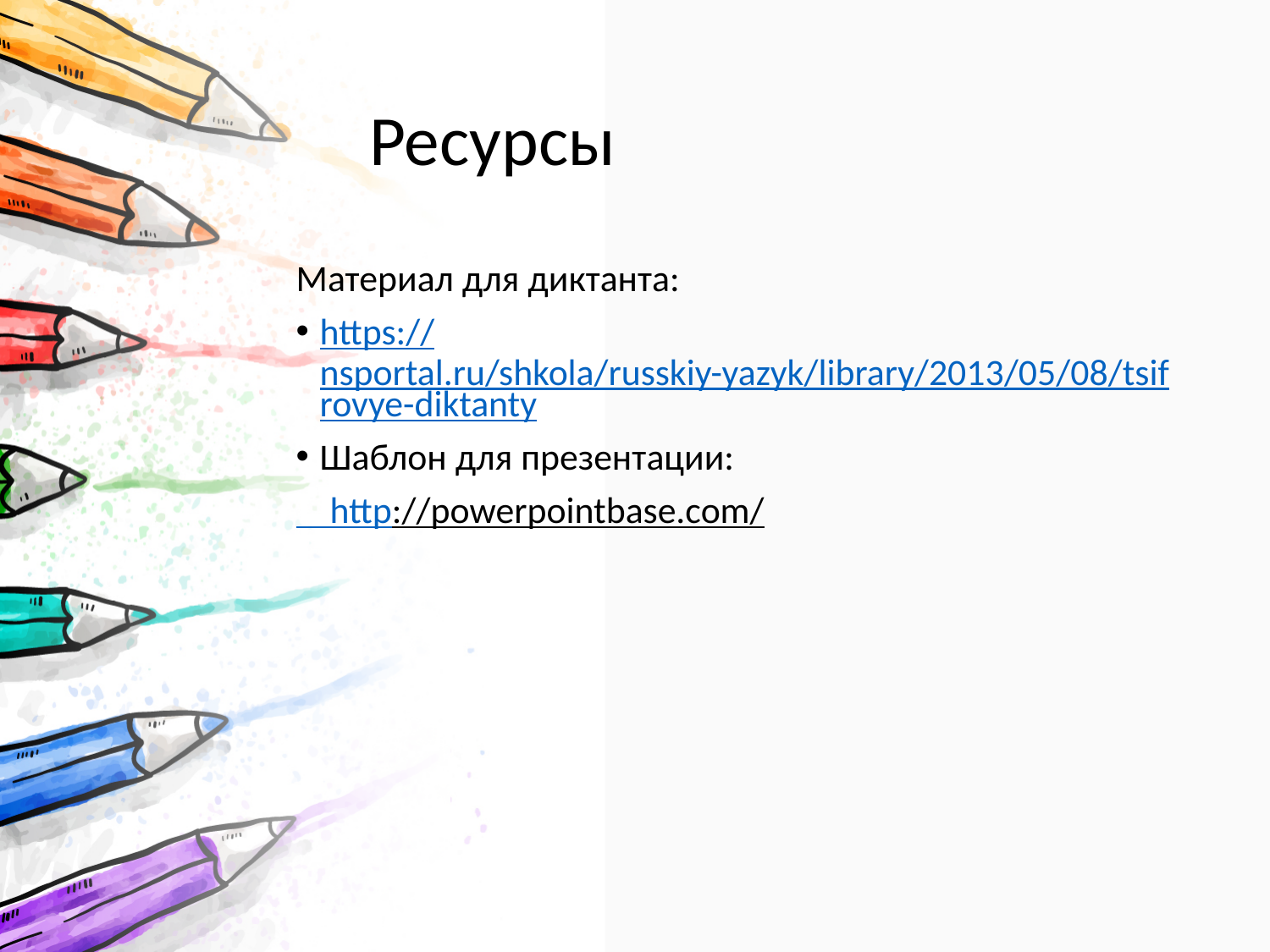

# Ресурсы
Материал для диктанта:
https://nsportal.ru/shkola/russkiy-yazyk/library/2013/05/08/tsifrovye-diktanty
Шаблон для презентации:
    http://powerpointbase.com/